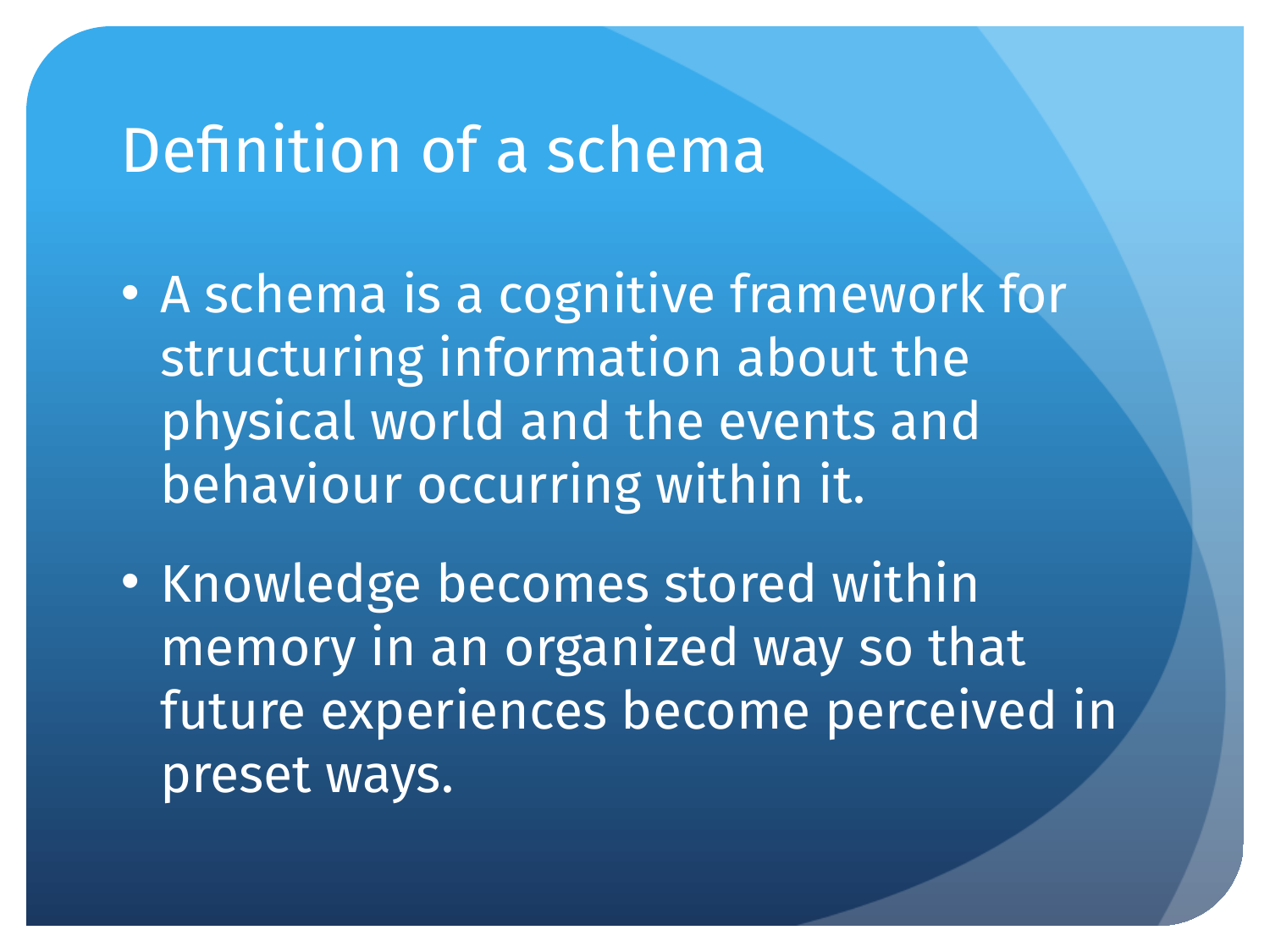

# Definition of a schema
A schema is a cognitive framework for structuring information about the physical world and the events and behaviour occurring within it.
Knowledge becomes stored within memory in an organized way so that future experiences become perceived in preset ways.